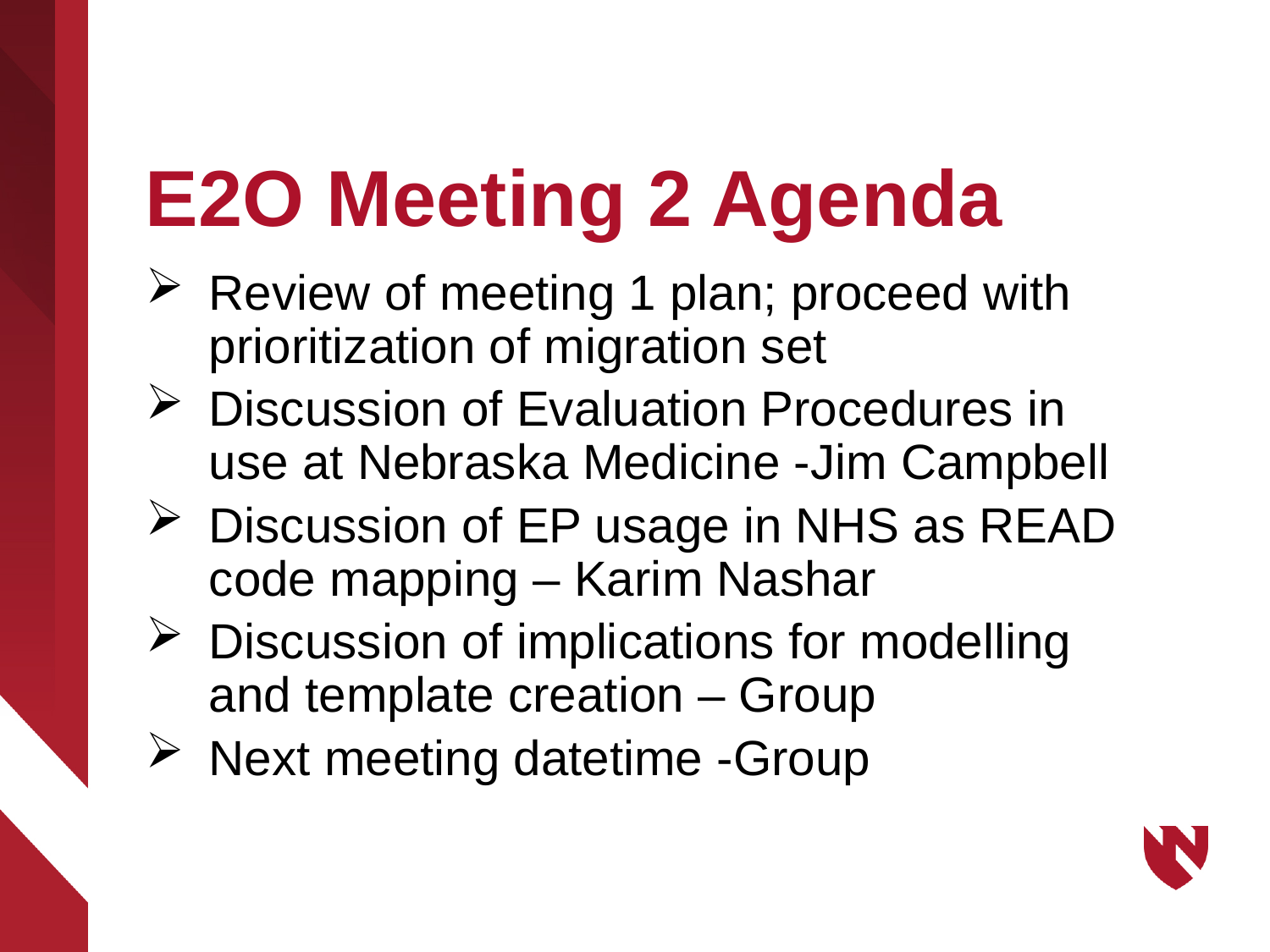

# E2O Meeting 2 Agenda
Review of meeting 1 plan; proceed with prioritization of migration set
Discussion of Evaluation Procedures in use at Nebraska Medicine -Jim Campbell
Discussion of EP usage in NHS as READ code mapping – Karim Nashar
Discussion of implications for modelling and template creation – Group
Next meeting datetime -Group